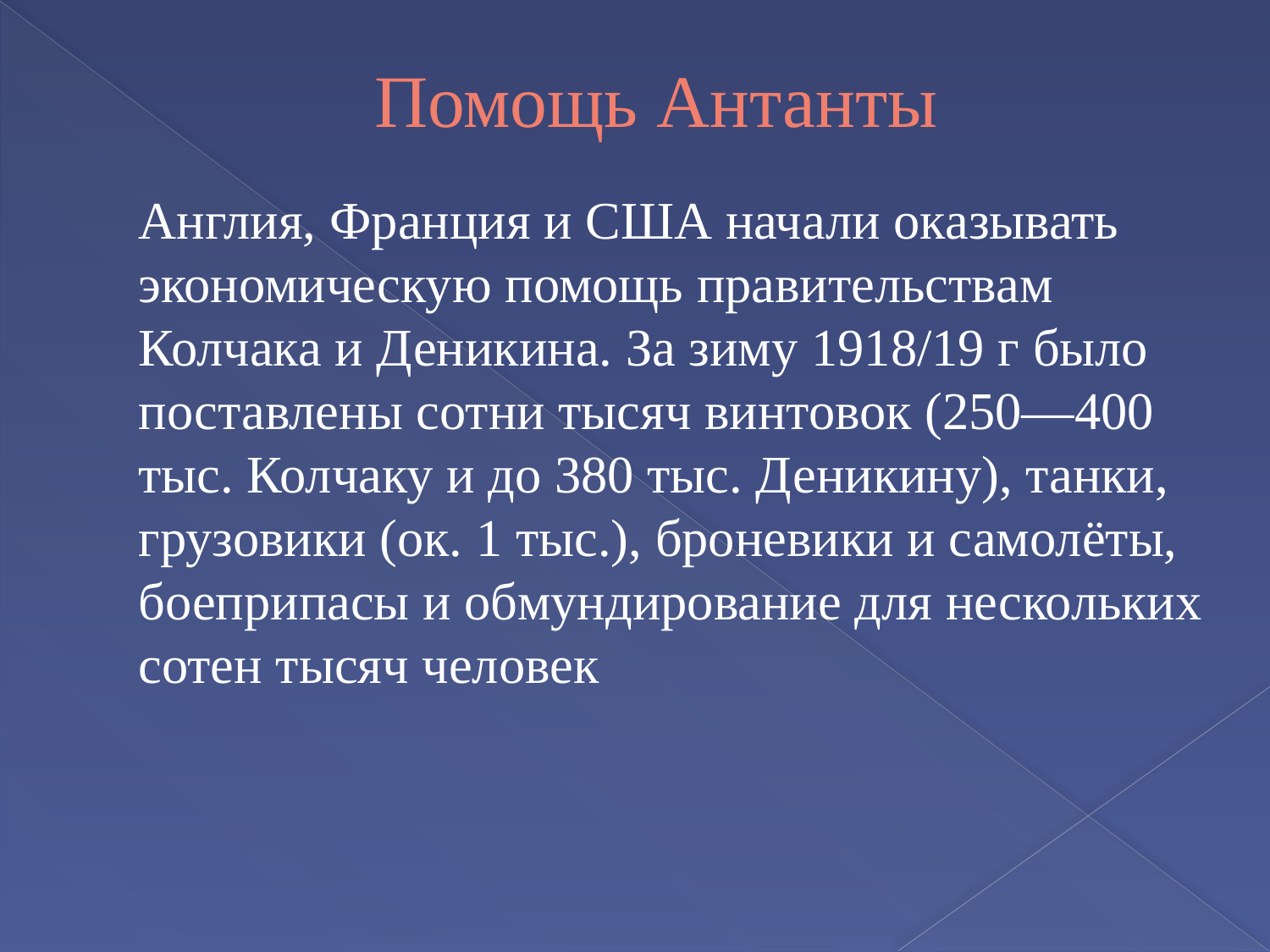

# Помощь Антанты
Англия, Франция и США начали оказывать экономическую помощь правительствам Колчака и Деникина. За зиму 1918/19 г было поставлены сотни тысяч винтовок (250—400 тыс. Колчаку и до 380 тыс. Деникину), танки, грузовики (ок. 1 тыс.), броневики и самолёты, боеприпасы и обмундирование для нескольких сотен тысяч человек